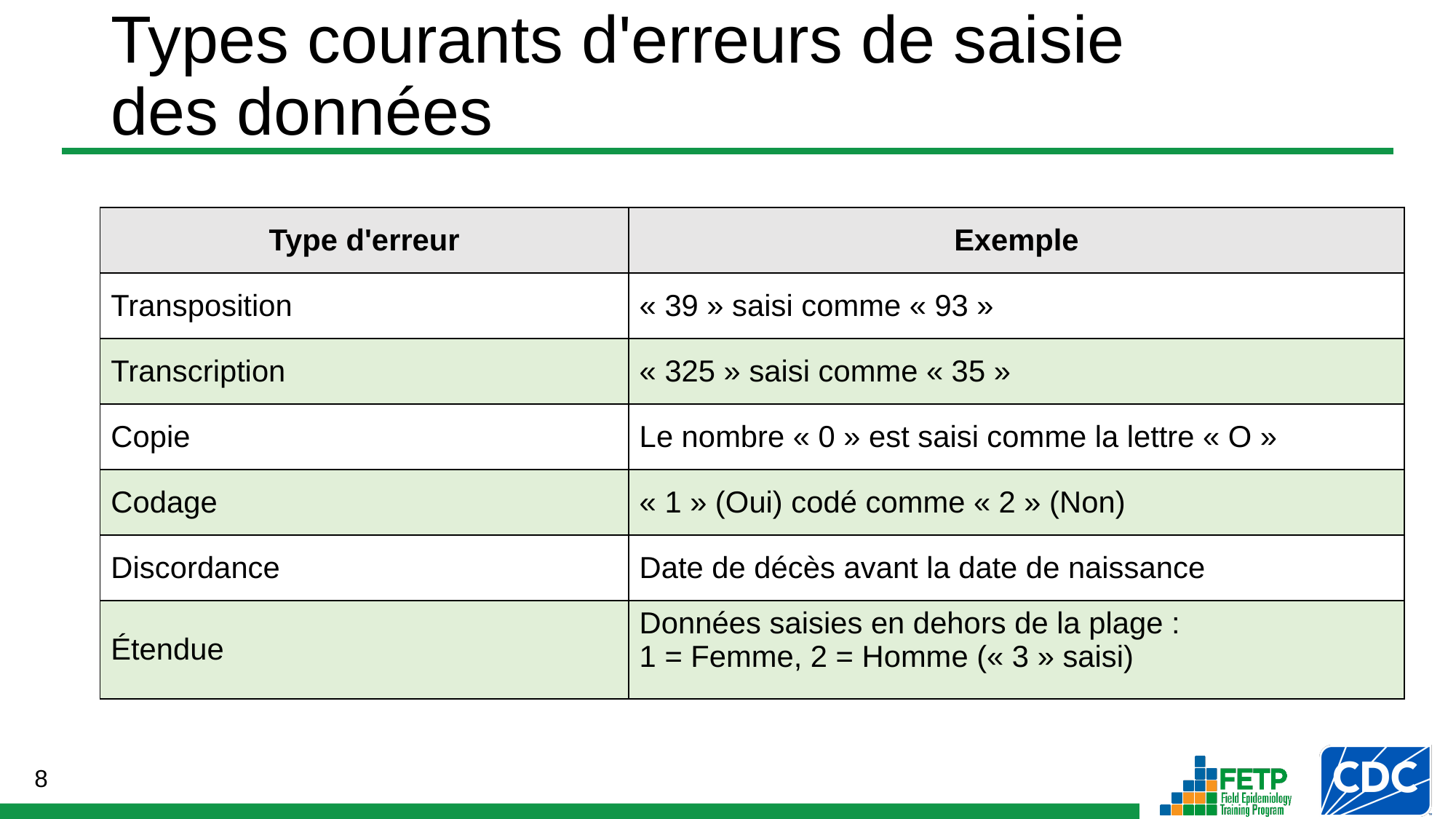

# Types courants d'erreurs de saisie des données
| Type d'erreur | Exemple |
| --- | --- |
| Transposition | « 39 » saisi comme « 93 » |
| Transcription | « 325 » saisi comme « 35 » |
| Copie | Le nombre « 0 » est saisi comme la lettre « O » |
| Codage | « 1 » (Oui) codé comme « 2 » (Non) |
| Discordance | Date de décès avant la date de naissance |
| Étendue | Données saisies en dehors de la plage : 1 = Femme, 2 = Homme (« 3 » saisi) |